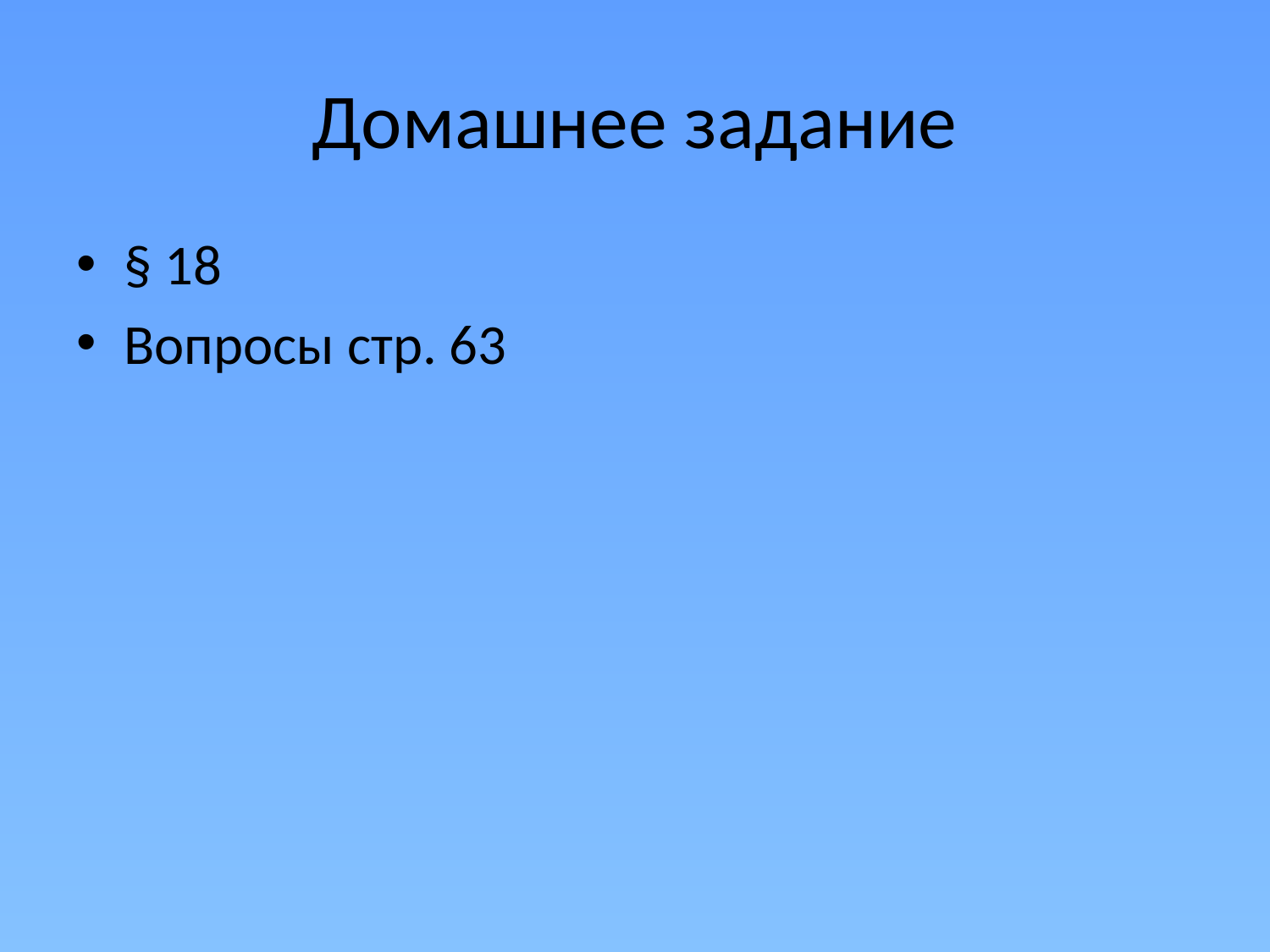

# Домашнее задание
§ 18
Вопросы стр. 63